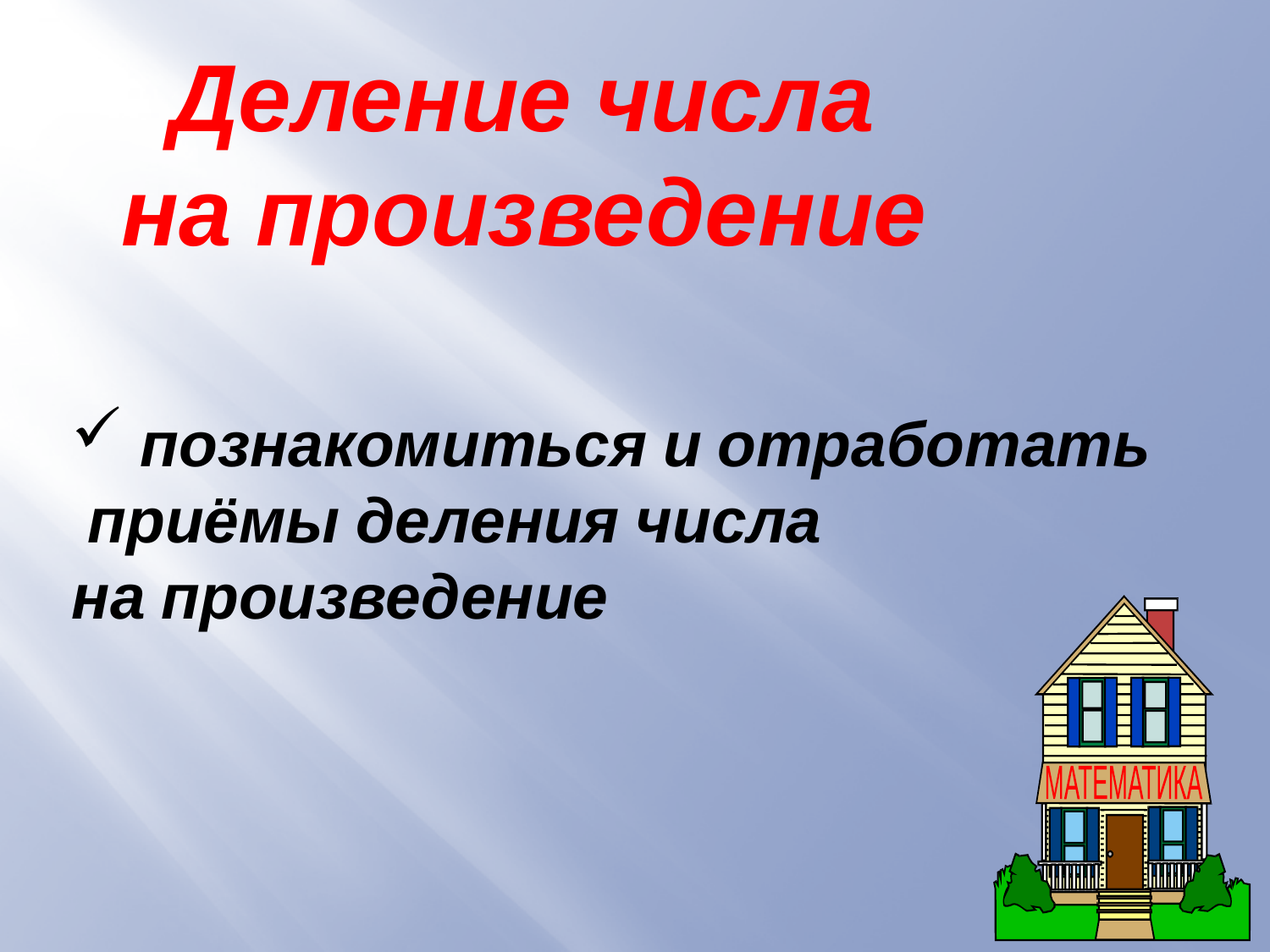

Деление числа
на произведение
 познакомиться и отработать
 приёмы деления числа
на произведение

МАТЕМАТИКА